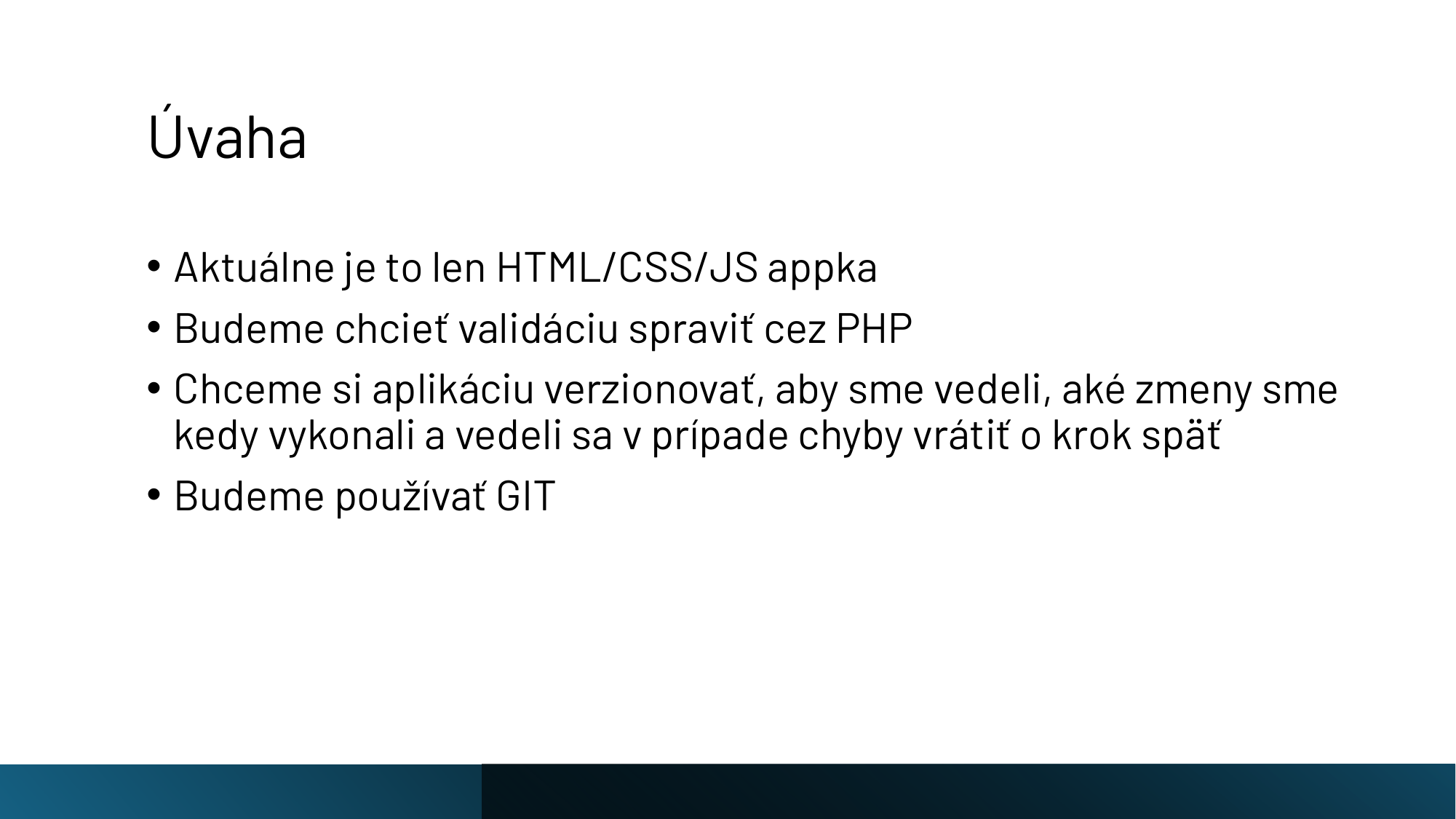

# Úvaha
Aktuálne je to len HTML/CSS/JS appka
Budeme chcieť validáciu spraviť cez PHP
Chceme si aplikáciu verzionovať, aby sme vedeli, aké zmeny sme kedy vykonali a vedeli sa v prípade chyby vrátiť o krok späť
Budeme používať GIT